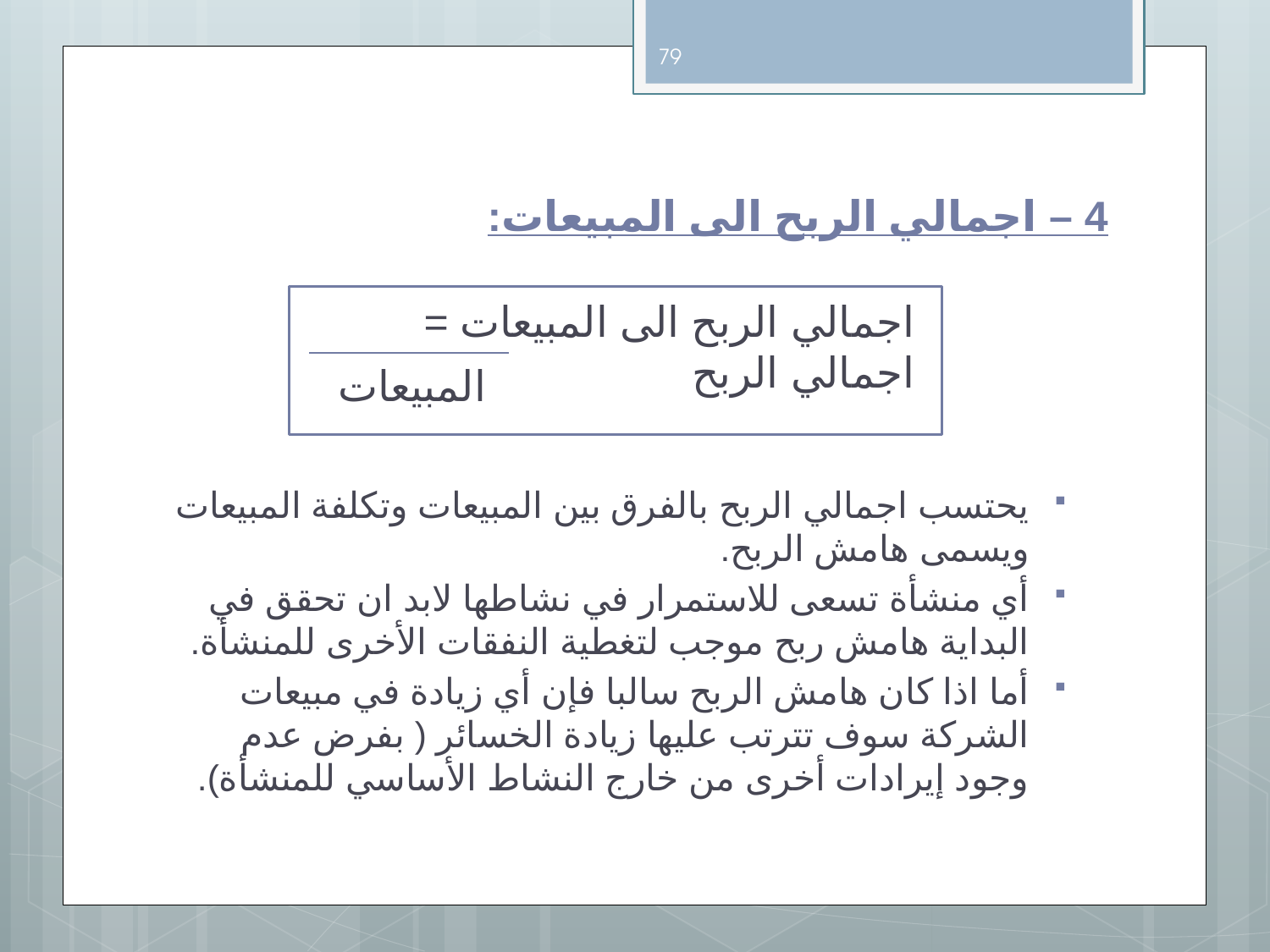

79
# 4 – اجمالي الربح الى المبيعات:

اجمالي الربح الى المبيعات =  اجمالي الربح
المبيعات
يحتسب اجمالي الربح بالفرق بين المبيعات وتكلفة المبيعات ويسمى هامش الربح.
أي منشأة تسعى للاستمرار في نشاطها لابد ان تحقق في البداية هامش ربح موجب لتغطية النفقات الأخرى للمنشأة.
أما اذا كان هامش الربح سالبا فإن أي زيادة في مبيعات الشركة سوف تترتب عليها زيادة الخسائر ( بفرض عدم وجود إيرادات أخرى من خارج النشاط الأساسي للمنشأة).